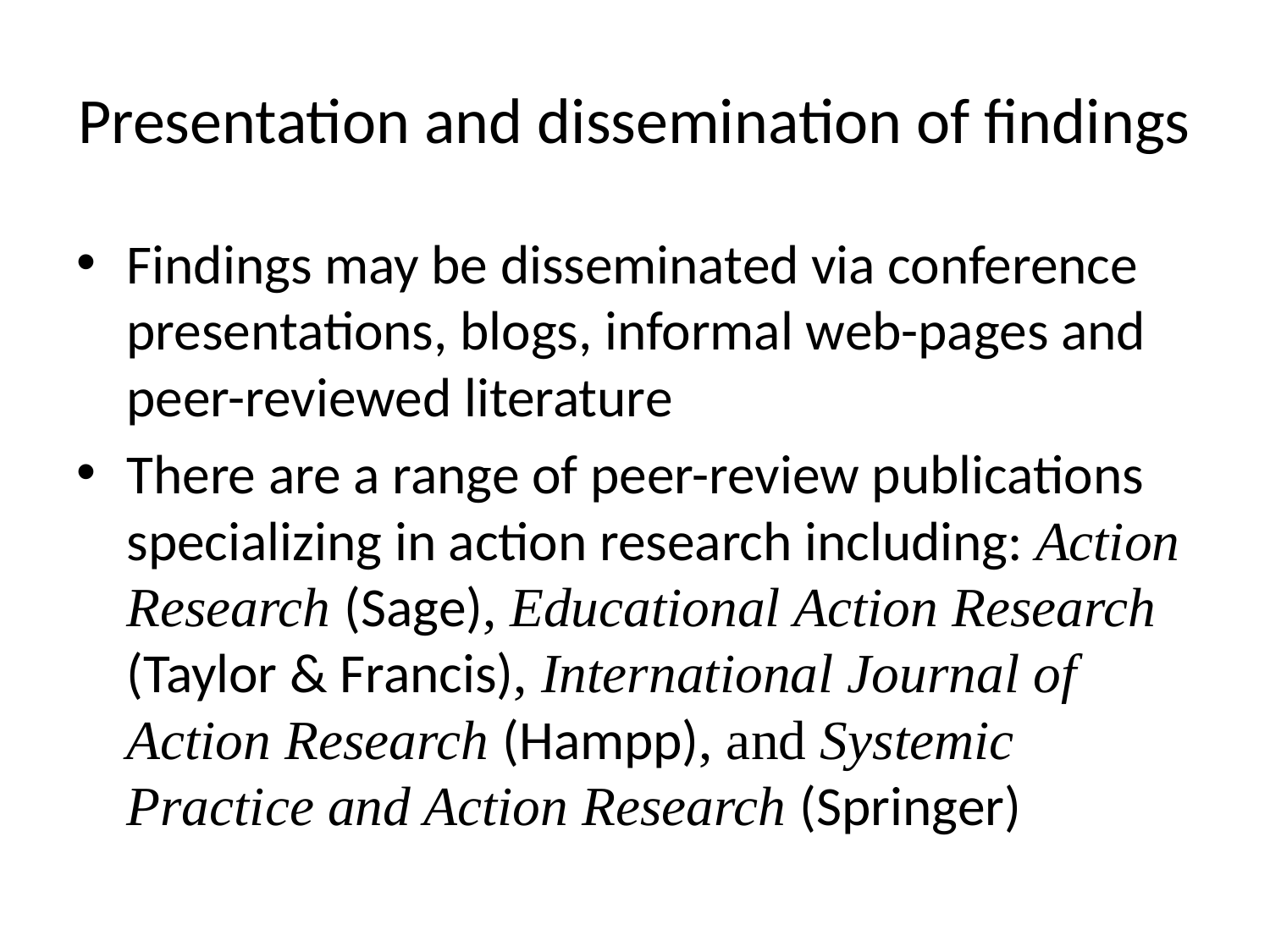

# Presentation and dissemination of findings
Findings may be disseminated via conference presentations, blogs, informal web-pages and peer-reviewed literature
There are a range of peer-review publications specializing in action research including: Action Research (Sage), Educational Action Research (Taylor & Francis), International Journal of Action Research (Hampp), and Systemic Practice and Action Research (Springer)